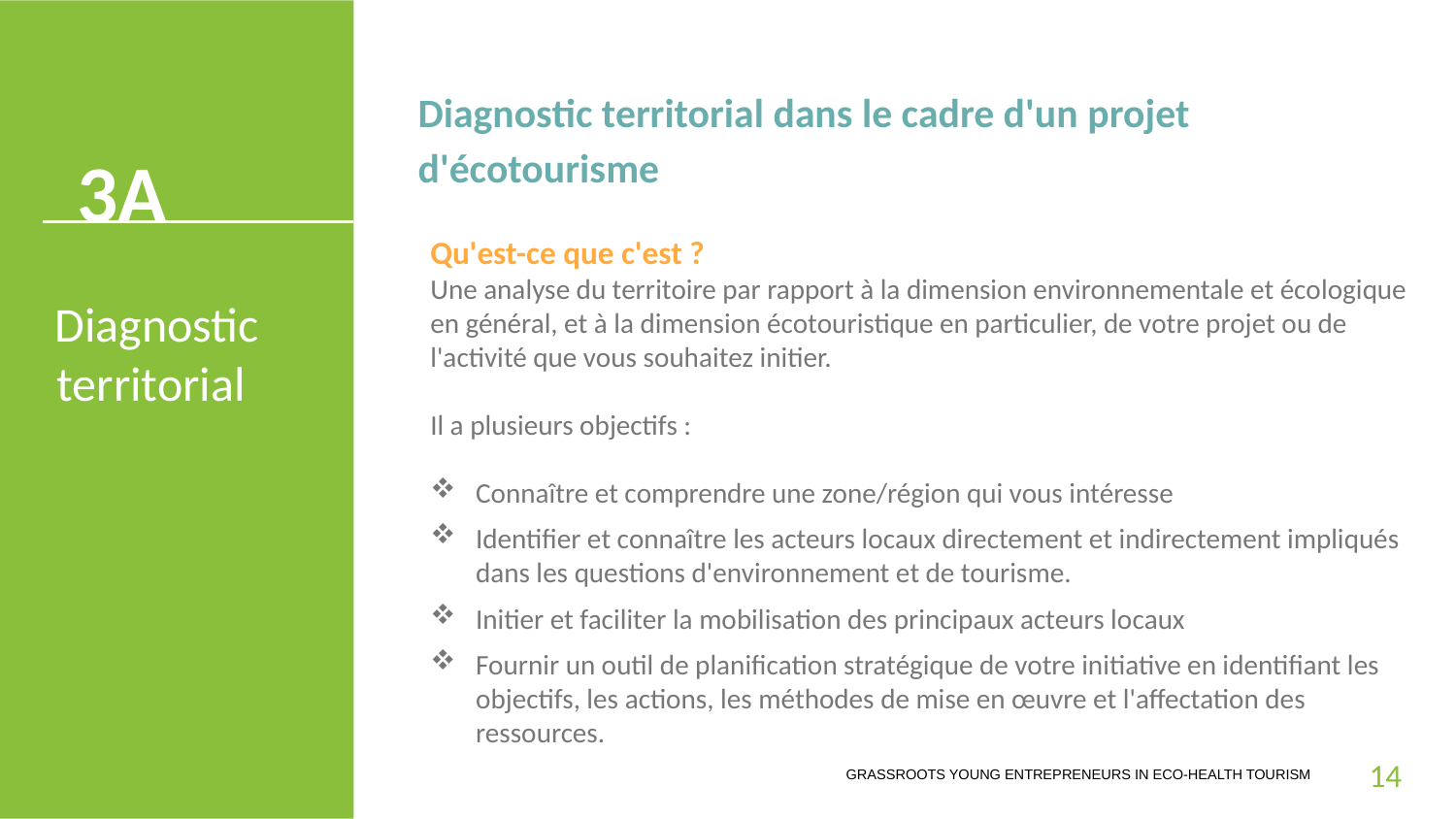

Diagnostic territorial dans le cadre d'un projet d'écotourisme

3A
Qu'est-ce que c'est ?
Une analyse du territoire par rapport à la dimension environnementale et écologique en général, et à la dimension écotouristique en particulier, de votre projet ou de l'activité que vous souhaitez initier.

Il a plusieurs objectifs :

Connaître et comprendre une zone/région qui vous intéresse
Identifier et connaître les acteurs locaux directement et indirectement impliqués dans les questions d'environnement et de tourisme.
Initier et faciliter la mobilisation des principaux acteurs locaux
Fournir un outil de planification stratégique de votre initiative en identifiant les objectifs, les actions, les méthodes de mise en œuvre et l'affectation des ressources.

Diagnostic territorial

14
GRASSROOTS YOUNG ENTREPRENEURS IN ECO-HEALTH TOURISM